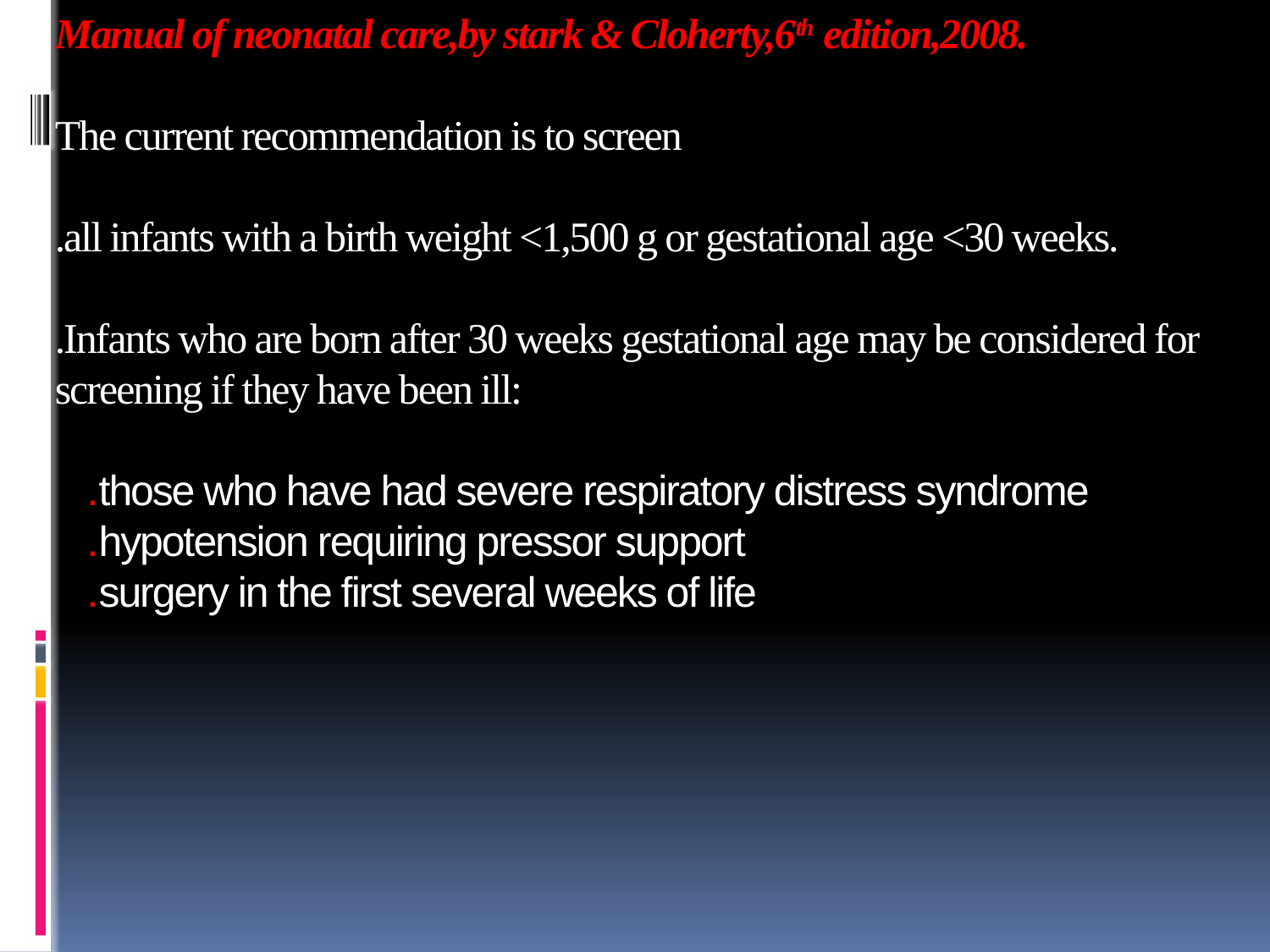

# Manual of neonatal care,by stark & Cloherty,6th edition,2008. The current recommendation is to screen .all infants with a birth weight <1,500 g or gestational age <30 weeks. .Infants who are born after 30 weeks gestational age may be considered for screening if they have been ill: .those who have had severe respiratory distress syndrome .hypotension requiring pressor support .surgery in the first several weeks of life